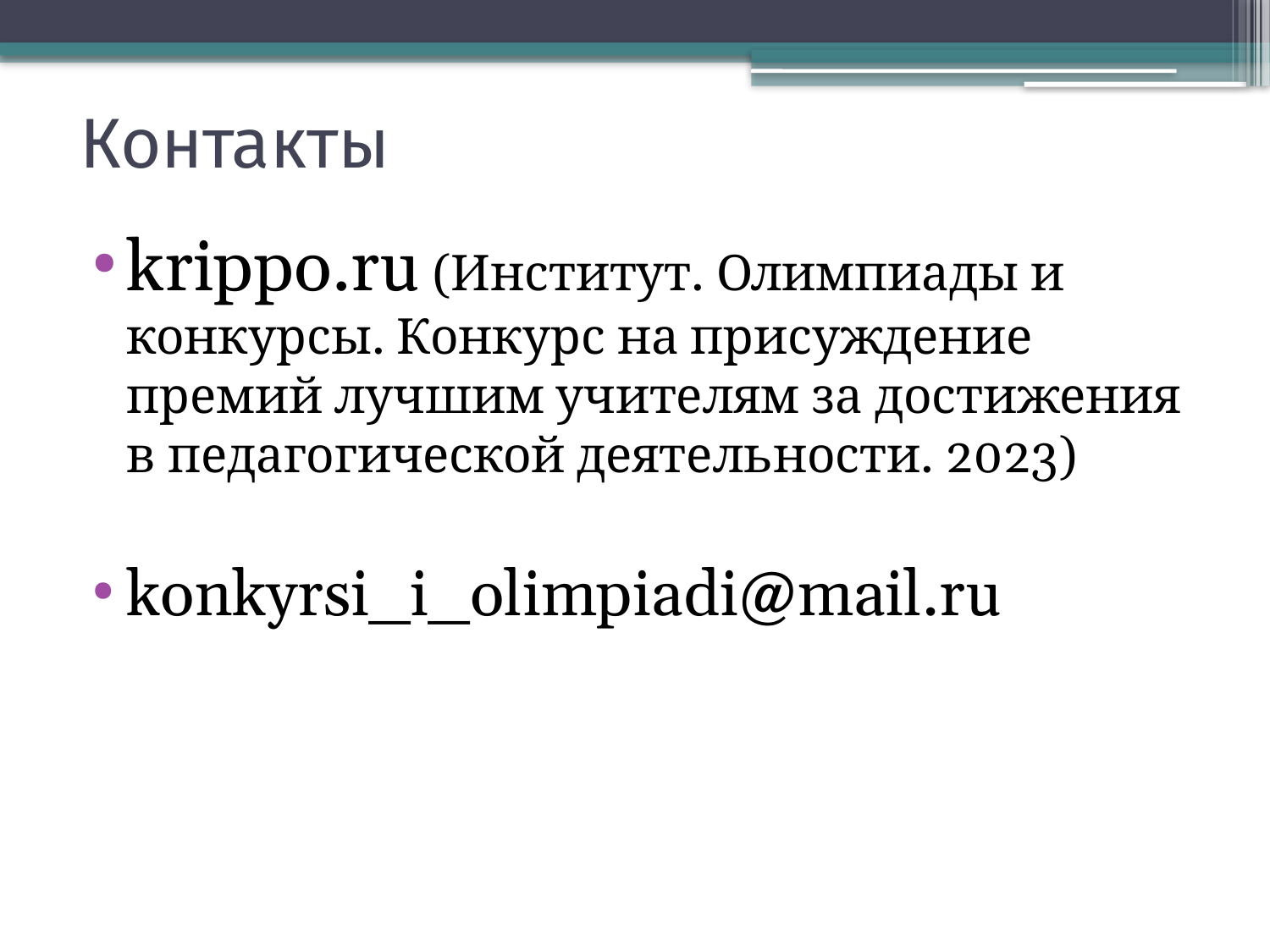

# Контакты
krippo.ru (Институт. Олимпиады и конкурсы. Конкурс на присуждение премий лучшим учителям за достижения в педагогической деятельности. 2023)

konkyrsi_i_olimpiadi@mail.ru